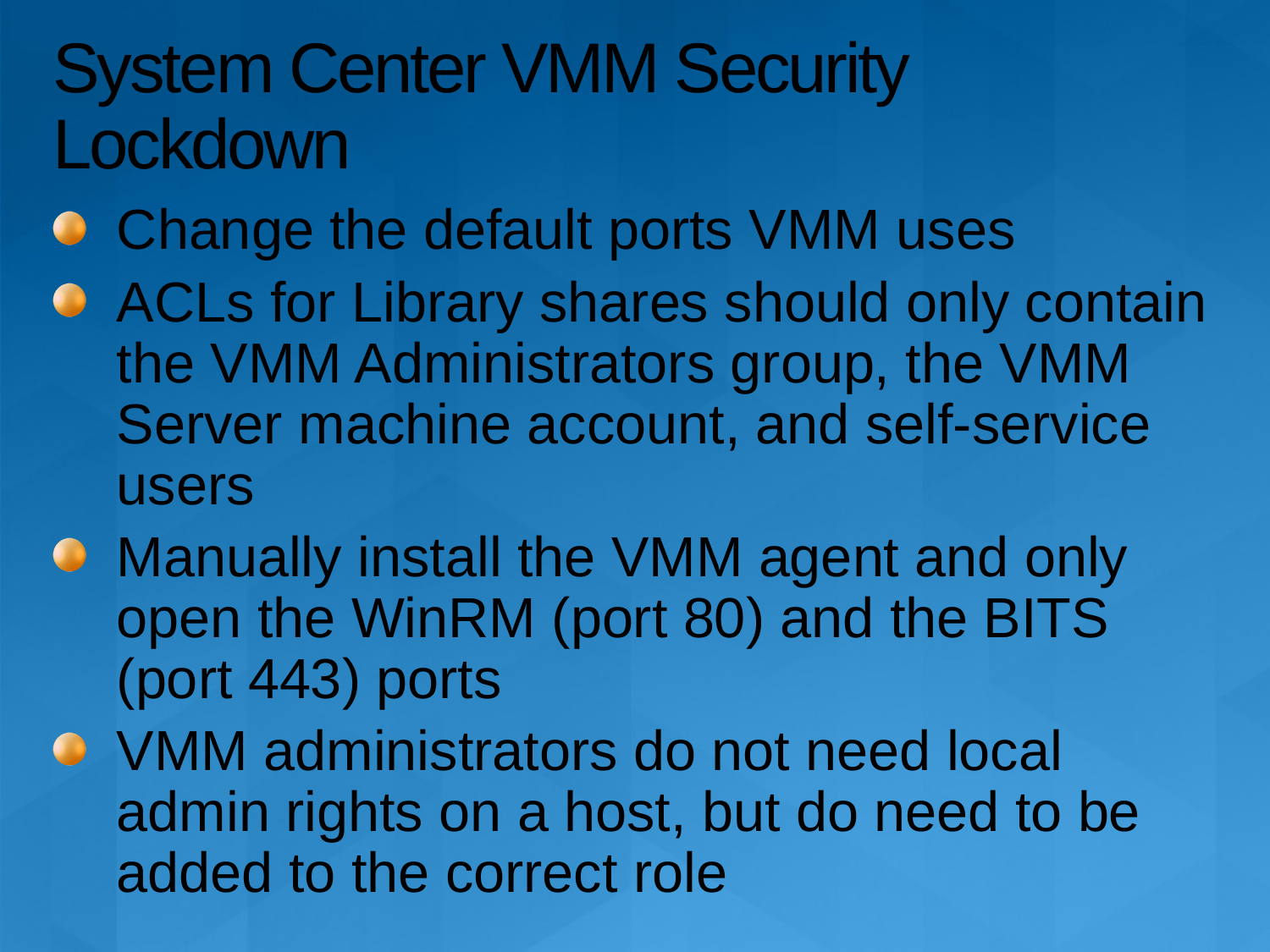

# System Center VMM Security Lockdown
Change the default ports VMM uses
ACLs for Library shares should only contain the VMM Administrators group, the VMM Server machine account, and self-service users
Manually install the VMM agent and only open the WinRM (port 80) and the BITS (port 443) ports
VMM administrators do not need local admin rights on a host, but do need to be added to the correct role